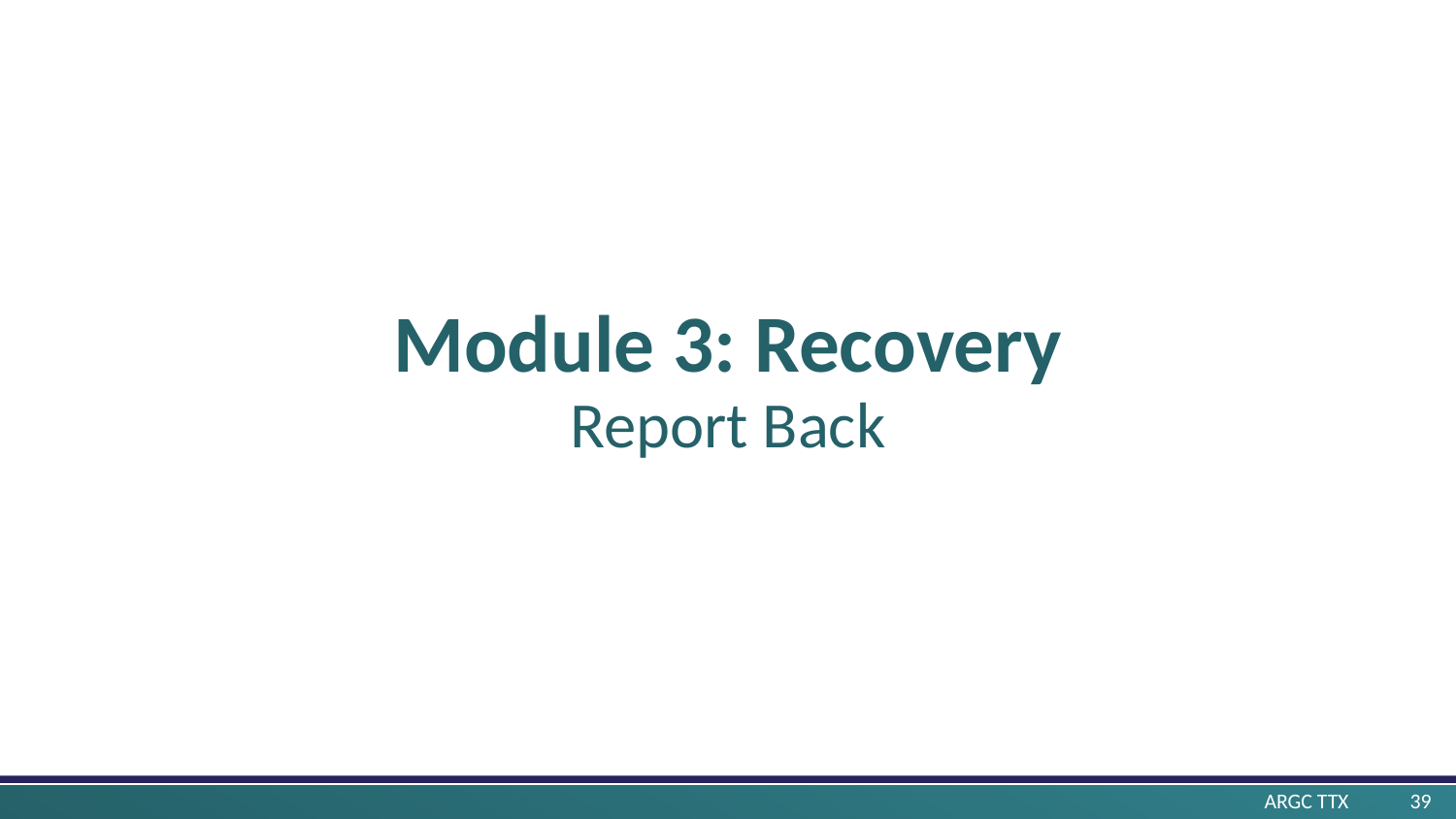

Module 3: Recovery
Report Back

ARGC TTX 	39